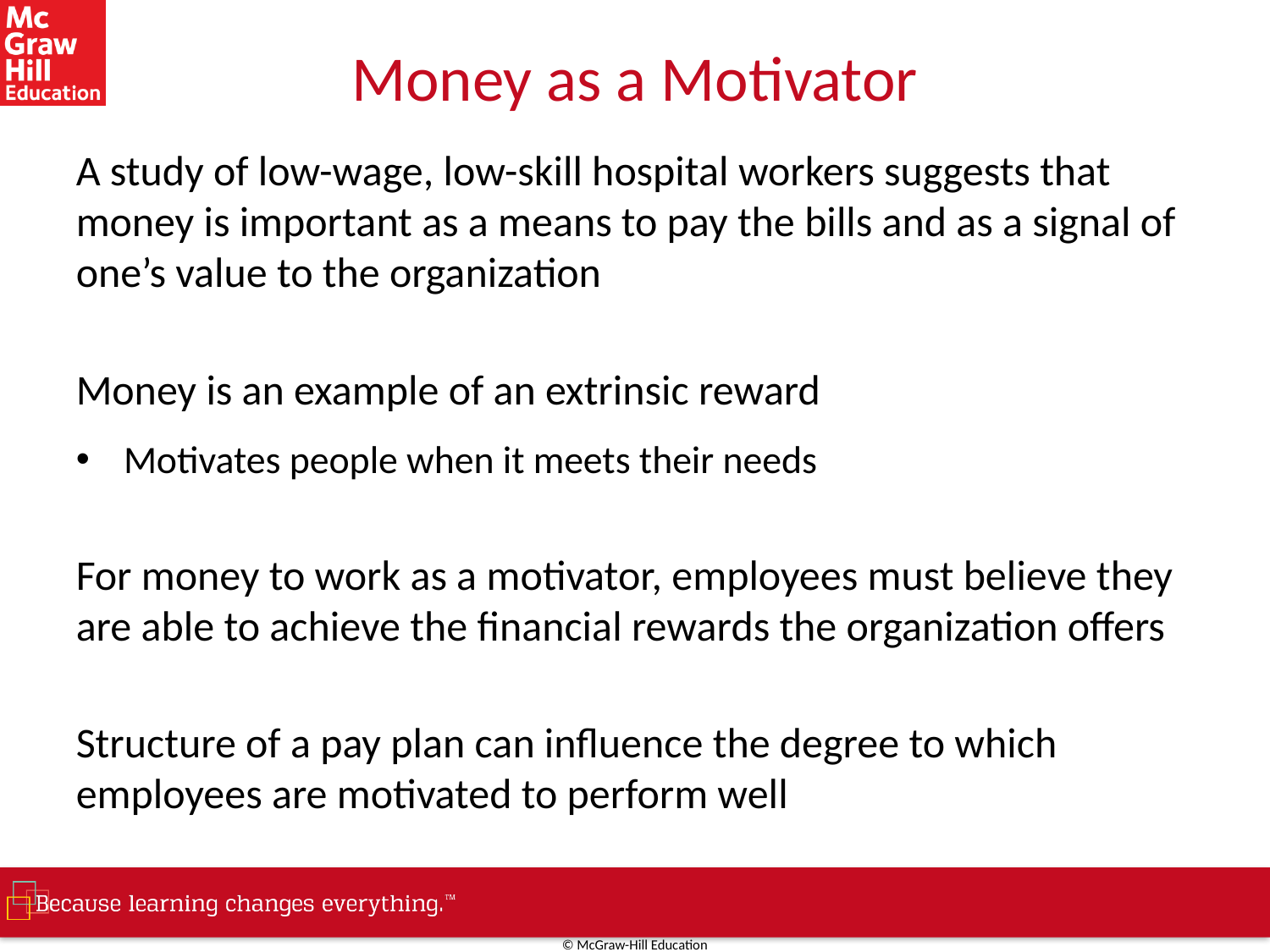

# Money as a Motivator
A study of low-wage, low-skill hospital workers suggests that money is important as a means to pay the bills and as a signal of one’s value to the organization

Money is an example of an extrinsic reward
Motivates people when it meets their needs

For money to work as a motivator, employees must believe they are able to achieve the financial rewards the organization offers

Structure of a pay plan can influence the degree to which employees are motivated to perform well